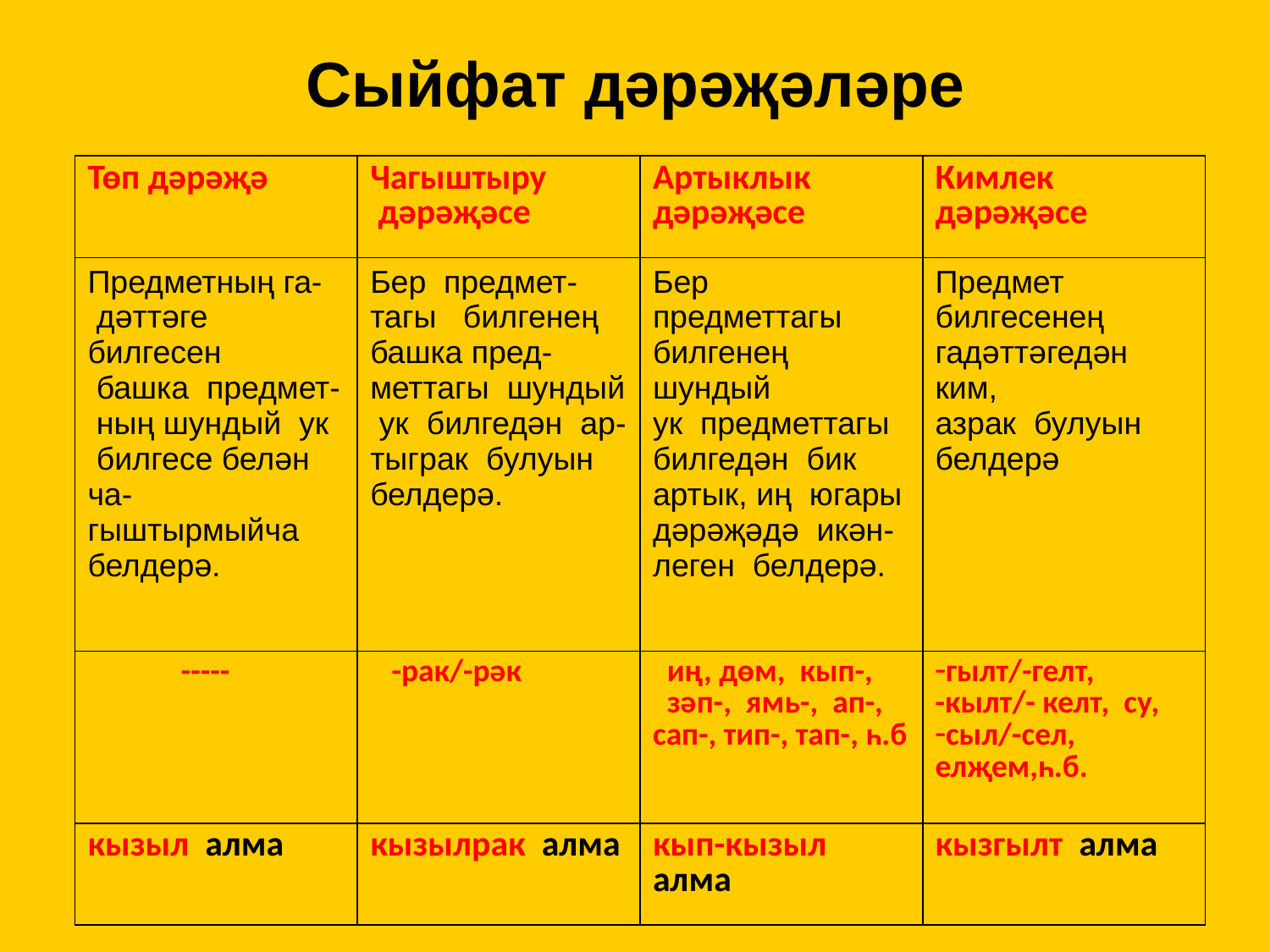

# Сыйфат дәрәҗәләре
| Төп дәрәҗә | Чагыштыру дәрәҗәсе | Артыклык дәрәҗәсе | Кимлек дәрәҗәсе |
| --- | --- | --- | --- |
| Предметның га- дәттәге билгесен башка предмет- ның шундый ук билгесе белән ча- гыштырмыйча белдерә. | Бер предмет- тагы билгенең башка пред- меттагы шундый ук билгедән ар- тыграк булуын белдерә. | Бер предметтагы билгенең шундый ук предметтагы билгедән бик артык, иң югары дәрәҗәдә икән- леген белдерә. | Предмет билгесенең гадәттәгедән ким, азрак булуын белдерә |
| ----- | -рак/-рәк | иң, дөм, кып-, зәп-, ямь-, ап-, сап-, тип-, тап-, һ.б | гылт/-гелт, -кылт/- келт, су, сыл/-сел, елҗем,һ.б. |
| кызыл алма | кызылрак алма | кып-кызыл алма | кызгылт алма |